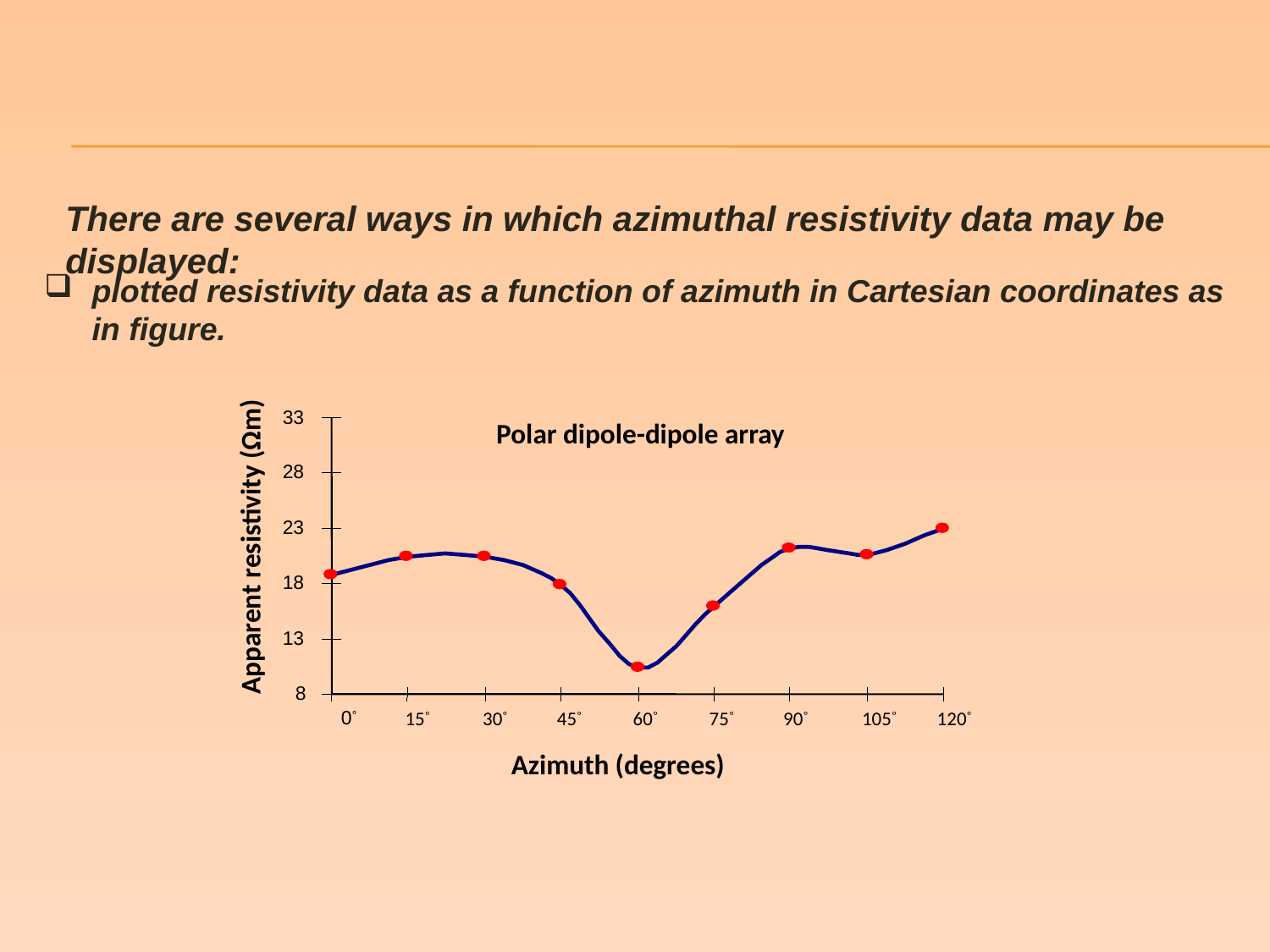

There are several ways in which azimuthal resistivity data may be displayed:
plotted resistivity data as a function of azimuth in Cartesian coordinates as in figure.
33
Polar dipole-dipole array

28

23
Apparent resistivity (Ωm)

18

13

8

0º
15º
30º
45º
60º
75º
90º
105º
120º
Azimuth (degrees)